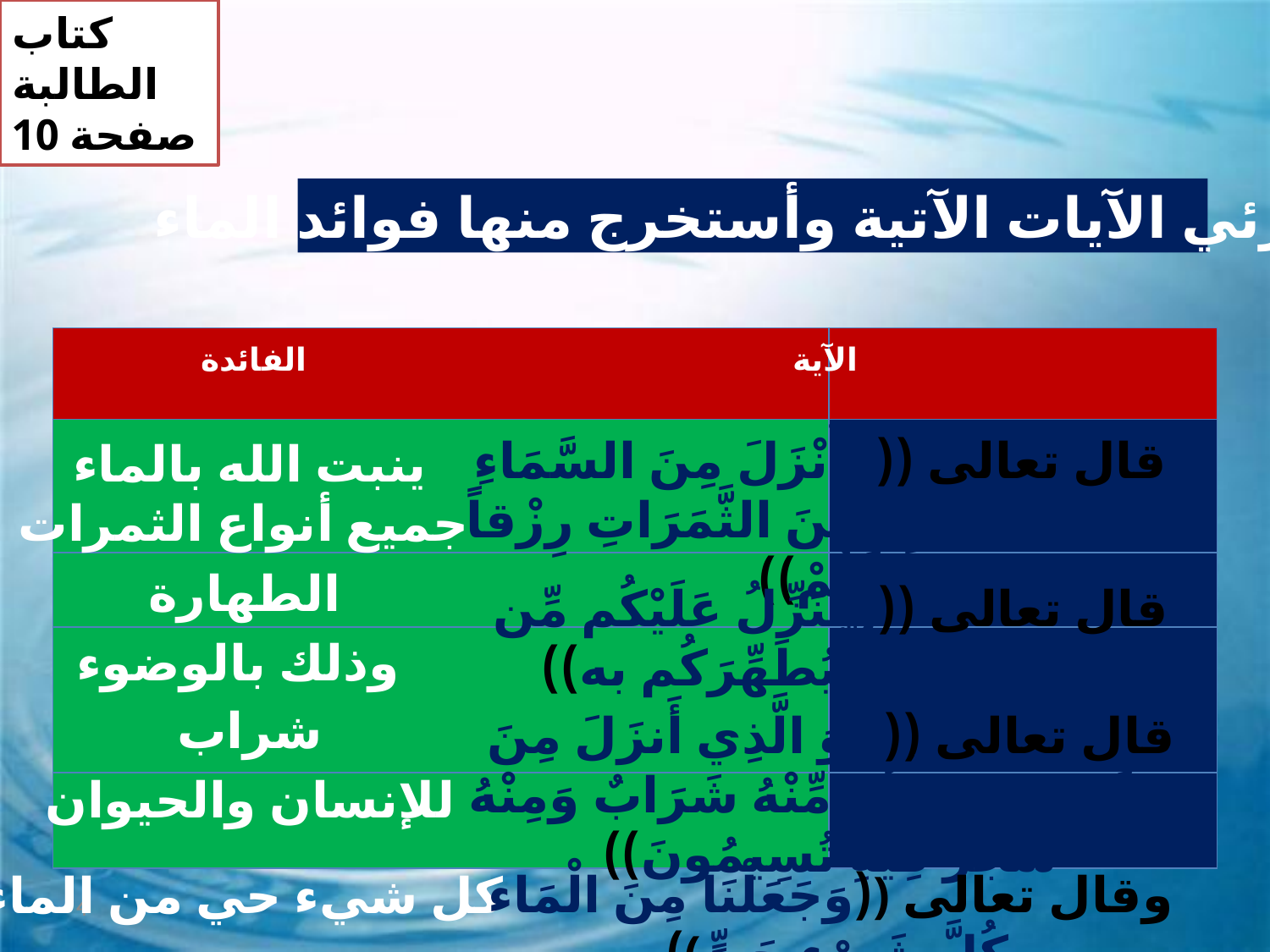

كتاب الطالبة صفحة 10
أقرئي الآيات الآتية وأستخرج منها فوائد الماء
|  |  |
| --- | --- |
|  |  |
|  |  |
|  |  |
|  |  |
الفائدة
الآية
قال تعالى ((وَأَنْزَلَ مِنَ السَّمَاءِ مَاءً فَأَخْرَجَ بِهِ مِنَ الثَّمَرَاتِ رِزْقاً لَكُمْ))
ينبت الله بالماء
جميع أنواع الثمرات
قال تعالى ((وَيُنَزِّلُ عَلَيْكُم مِّن السَّمَاء مَاء لِّيُطَهِّرَكُم به))
الطهارة
وذلك بالوضوء

قال تعالى ((هُوَ الَّذِي أَنزَلَ مِنَ السَّمَاء مَاء لَّكُم مِّنْهُ شَرَابٌ وَمِنْهُ شَجَرٌ فِيهِ تُسِيمُونَ))
شراب
للإنسان والحيوان

وقال تعالى ﴿(وَجَعَلْنَا مِنَ الْمَاء كُلَّ شَيْءٍ حَيٍّ﴾)
كل شيء حي من الماء
4